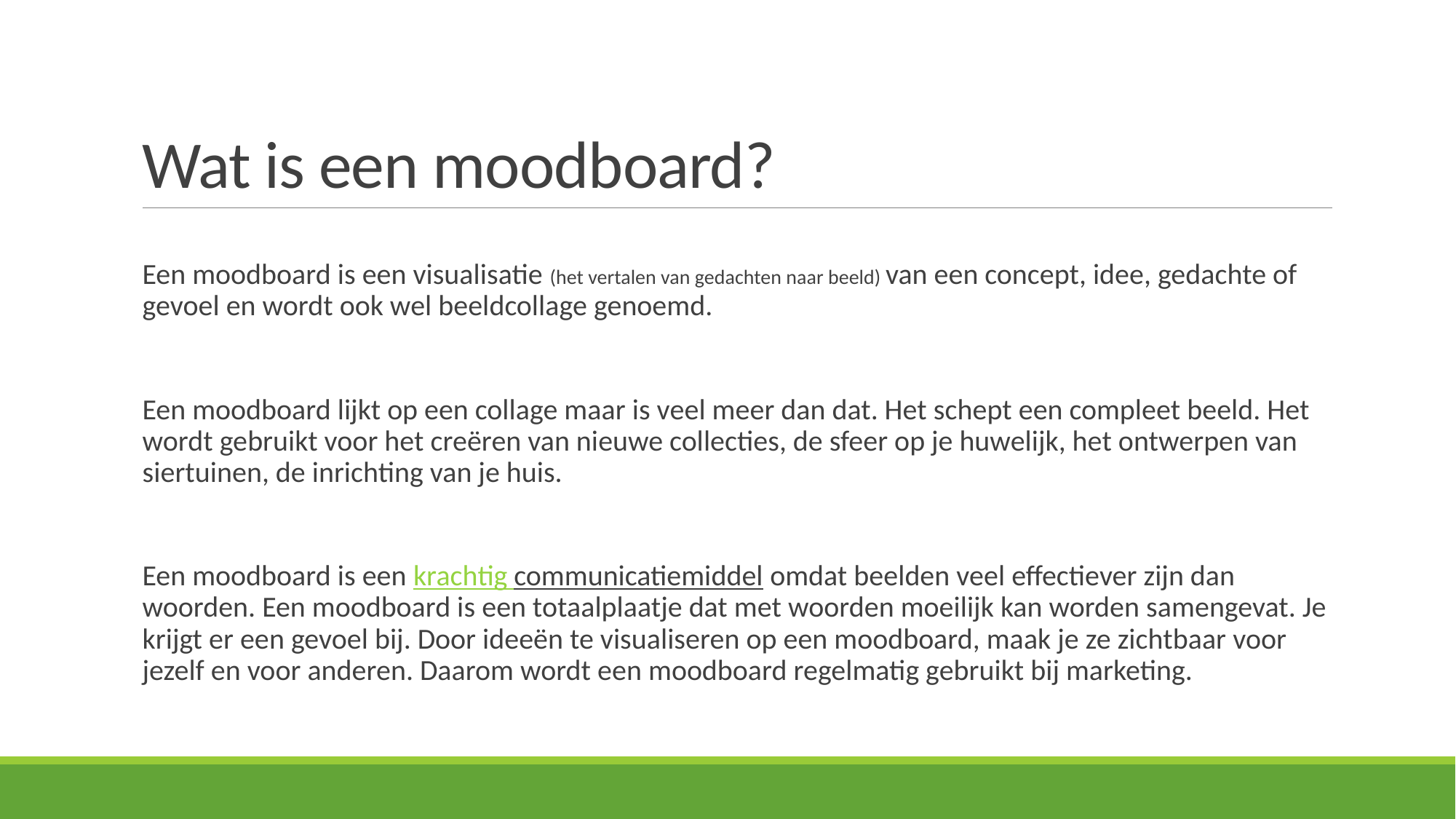

# Wat is een moodboard?
Een moodboard is een visualisatie (het vertalen van gedachten naar beeld) van een concept, idee, gedachte of gevoel en wordt ook wel beeldcollage genoemd.

Een moodboard lijkt op een collage maar is veel meer dan dat. Het schept een compleet beeld. Het wordt gebruikt voor het creëren van nieuwe collecties, de sfeer op je huwelijk, het ontwerpen van siertuinen, de inrichting van je huis.

Een moodboard is een krachtig communicatiemiddel omdat beelden veel effectiever zijn dan woorden. Een moodboard is een totaalplaatje dat met woorden moeilijk kan worden samengevat. Je krijgt er een gevoel bij. Door ideeën te visualiseren op een moodboard, maak je ze zichtbaar voor jezelf en voor anderen. Daarom wordt een moodboard regelmatig gebruikt bij marketing.